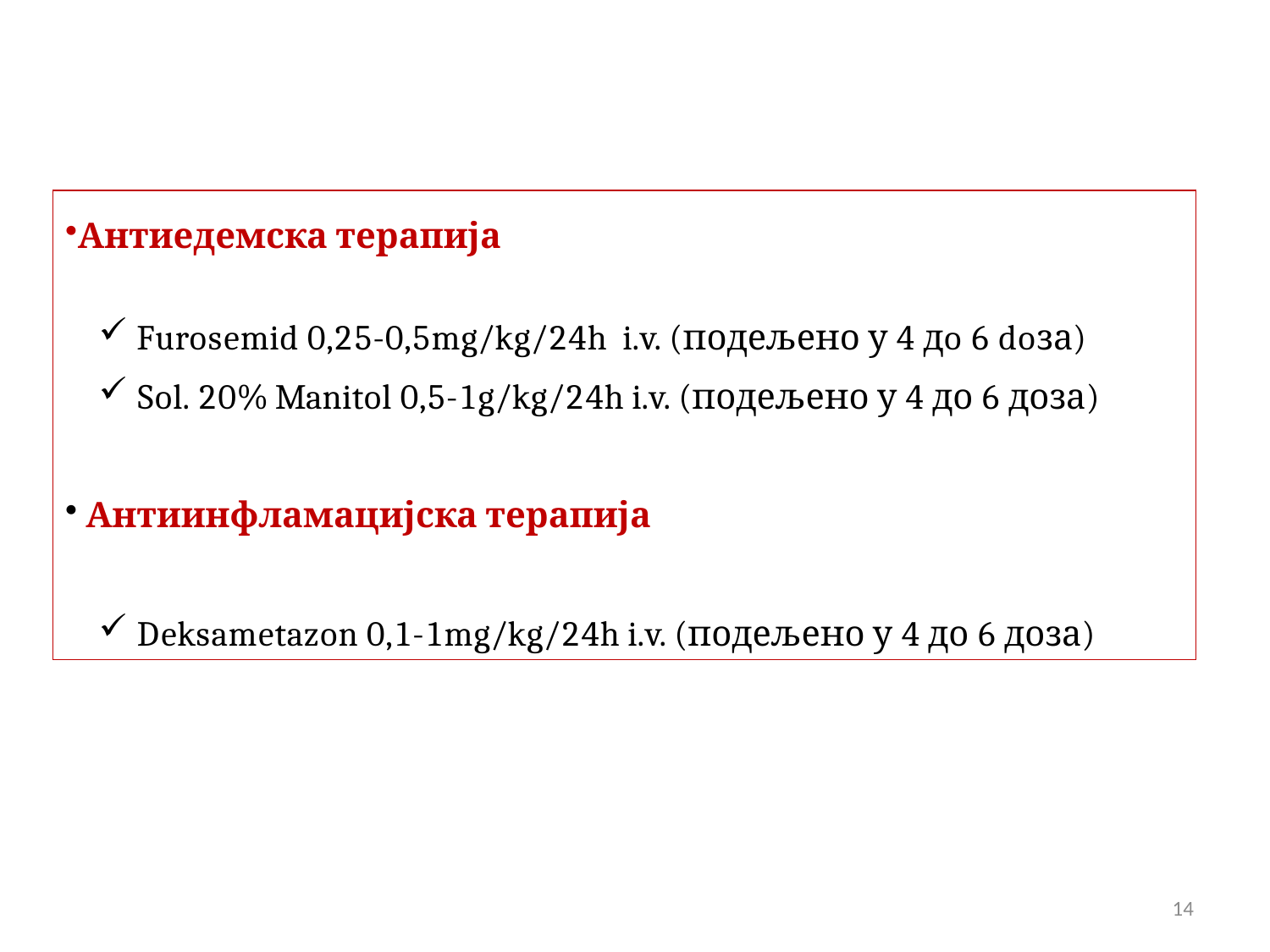

Антиедемска терапија
 Furosemid 0,25-0,5mg/kg/24h  i.v. (подељено у 4 дo 6 doза)
 Sol. 20% Manitol 0,5-1g/kg/24h i.v. (подељено у 4 до 6 доза)

 Антиинфламацијска терапија
 Deksametazon 0,1-1mg/kg/24h i.v. (подељено у 4 до 6 доза)
14